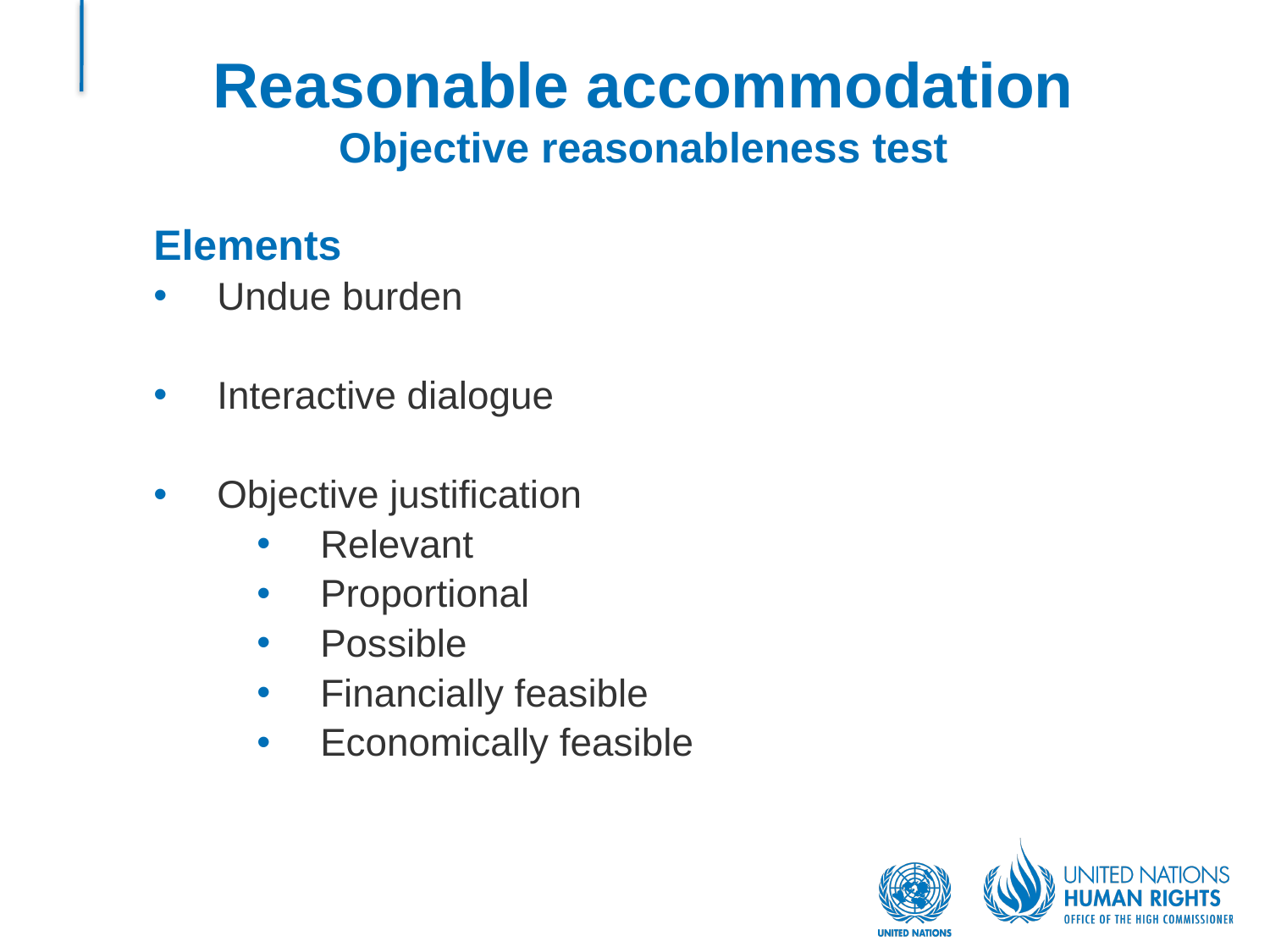

# Reasonable accommodation Objective reasonableness test
Elements
Undue burden

Interactive dialogue

Objective justification
Relevant
Proportional
Possible
Financially feasible
Economically feasible